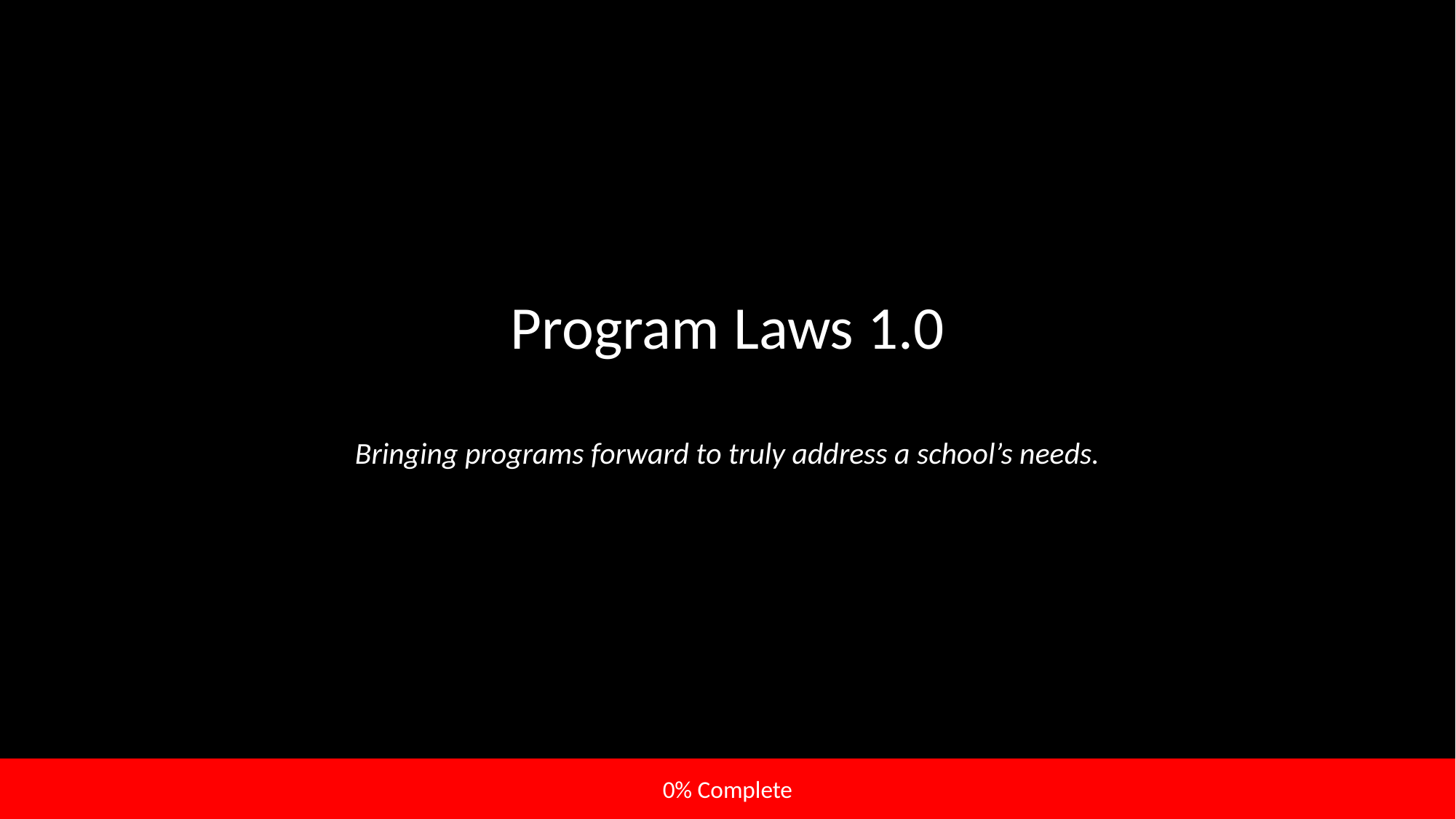

Program Laws 1.0
Bringing programs forward to truly address a school’s needs.
0% Complete